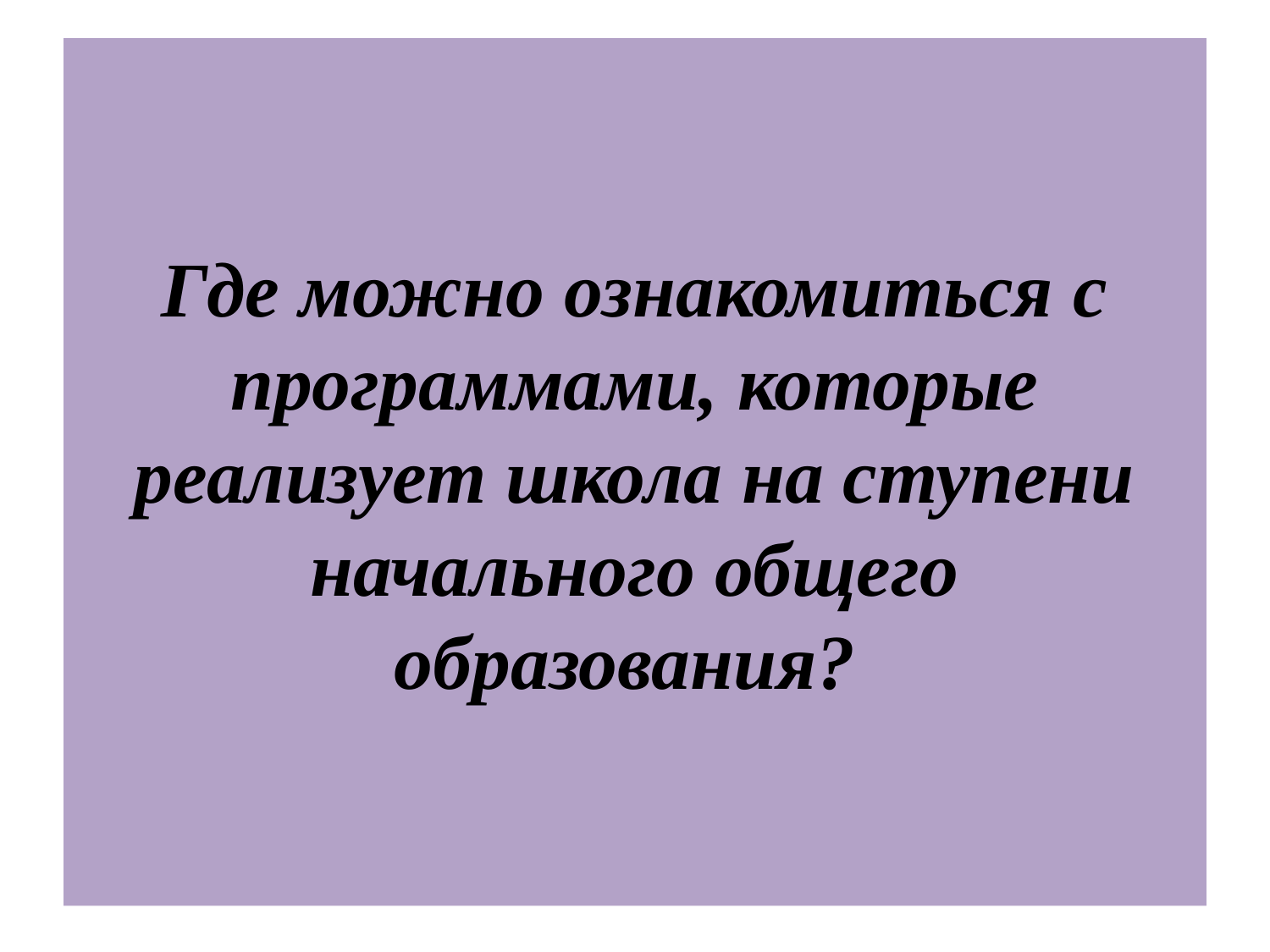

# Где можно ознакомиться с программами, которые реализует школа на ступени начального общего образования?